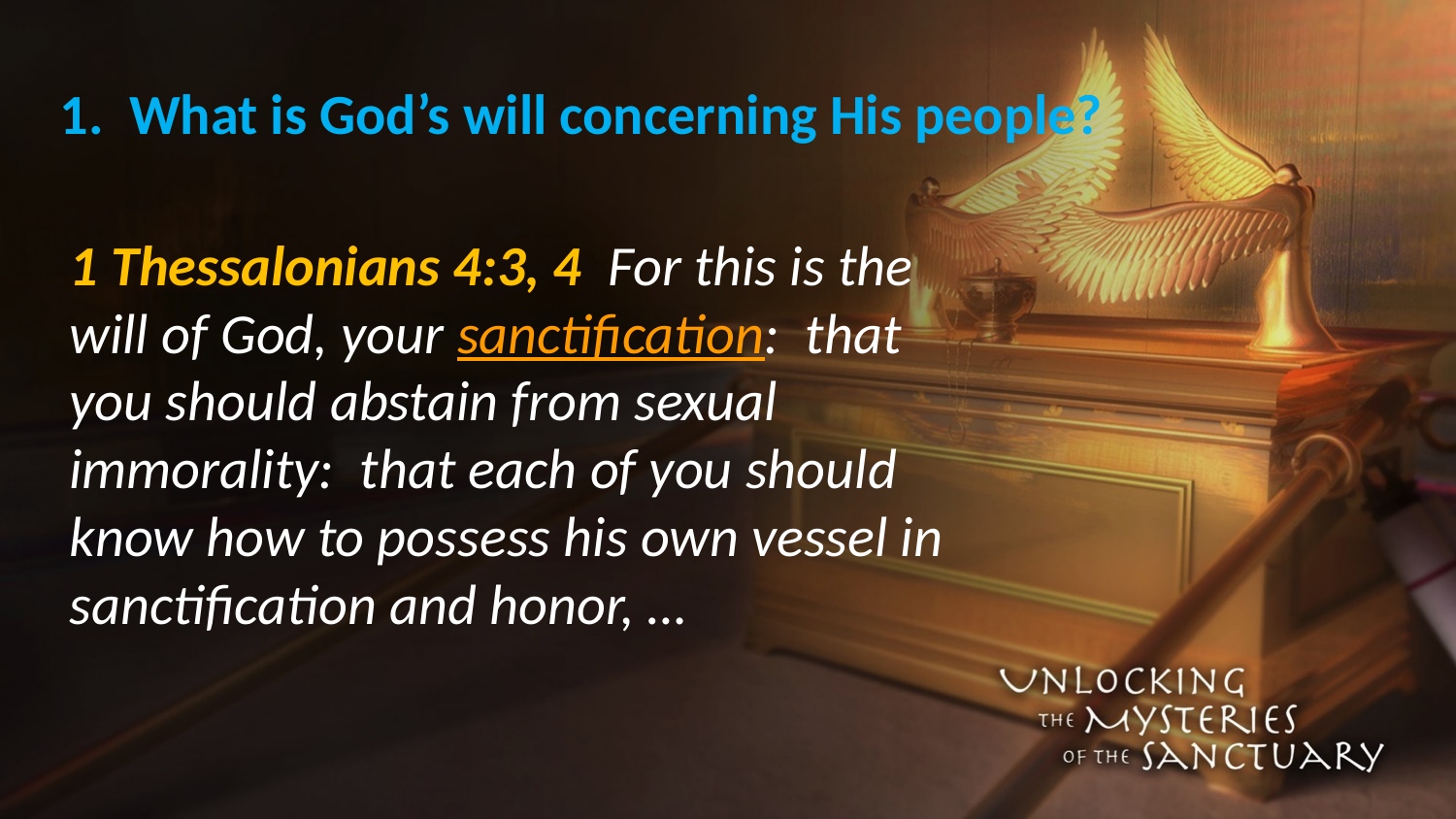

# 1.  What is God’s will concerning His people?

1 Thessalonians 4:3, 4  For this is the will of God, your sanctification:  that you should abstain from sexual immorality:  that each of you should know how to possess his own vessel in sanctification and honor, …